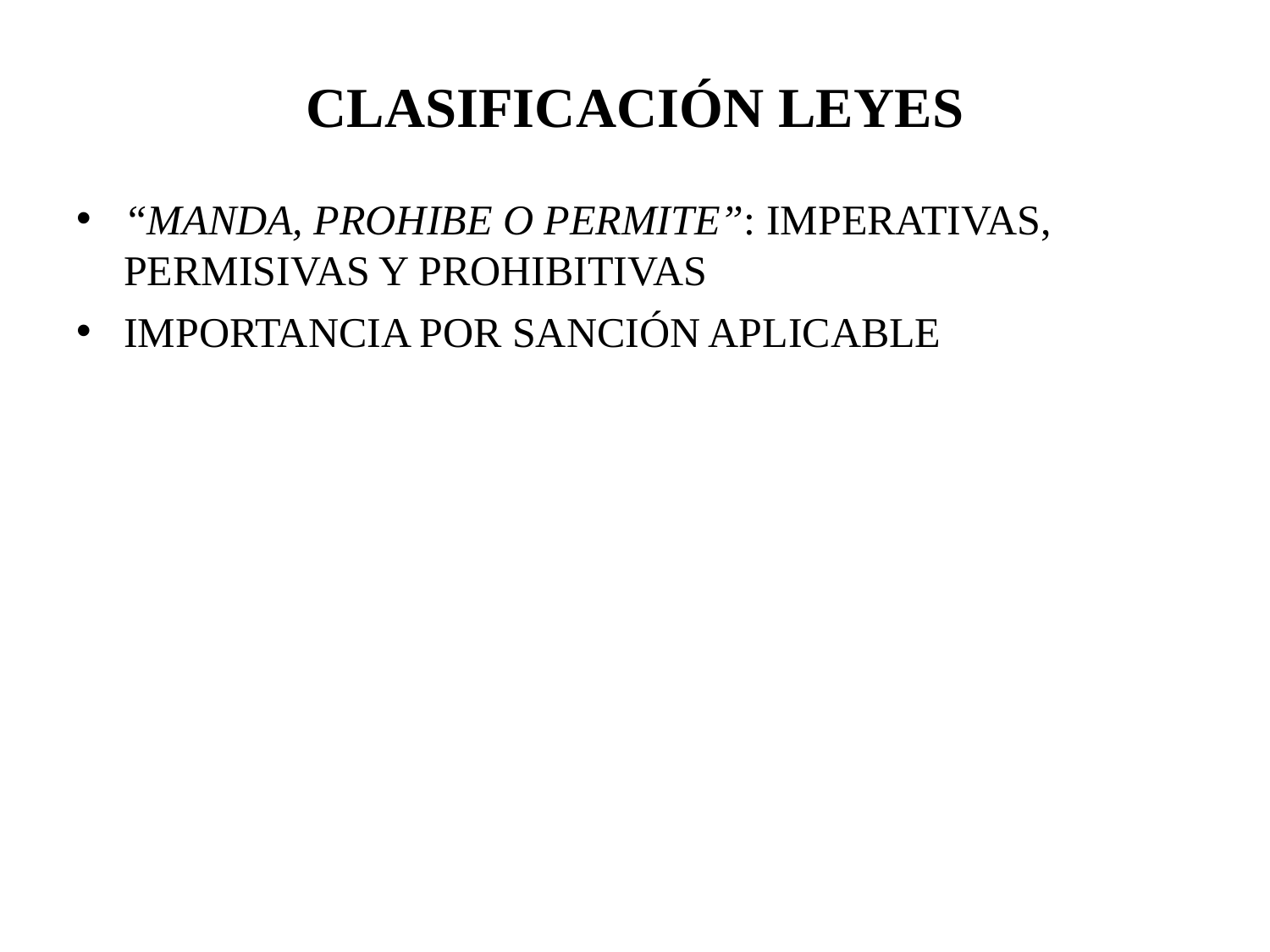

# CLASIFICACIÓN LEYES
“MANDA, PROHIBE O PERMITE”: IMPERATIVAS, PERMISIVAS Y PROHIBITIVAS
IMPORTANCIA POR SANCIÓN APLICABLE